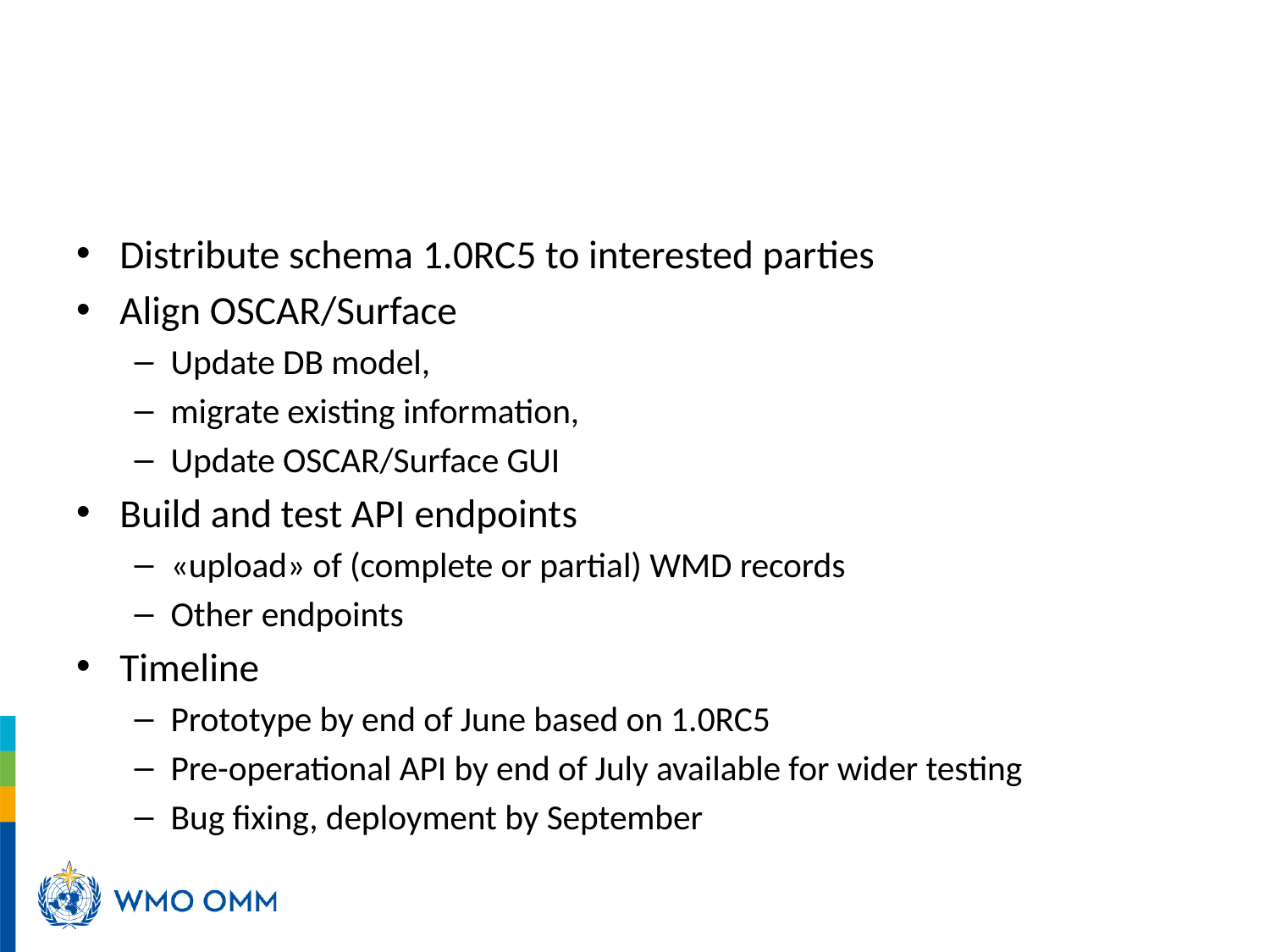

#
Distribute schema 1.0RC5 to interested parties
Align OSCAR/Surface
Update DB model,
migrate existing information,
Update OSCAR/Surface GUI
Build and test API endpoints
«upload» of (complete or partial) WMD records
Other endpoints
Timeline
Prototype by end of June based on 1.0RC5
Pre-operational API by end of July available for wider testing
Bug fixing, deployment by September